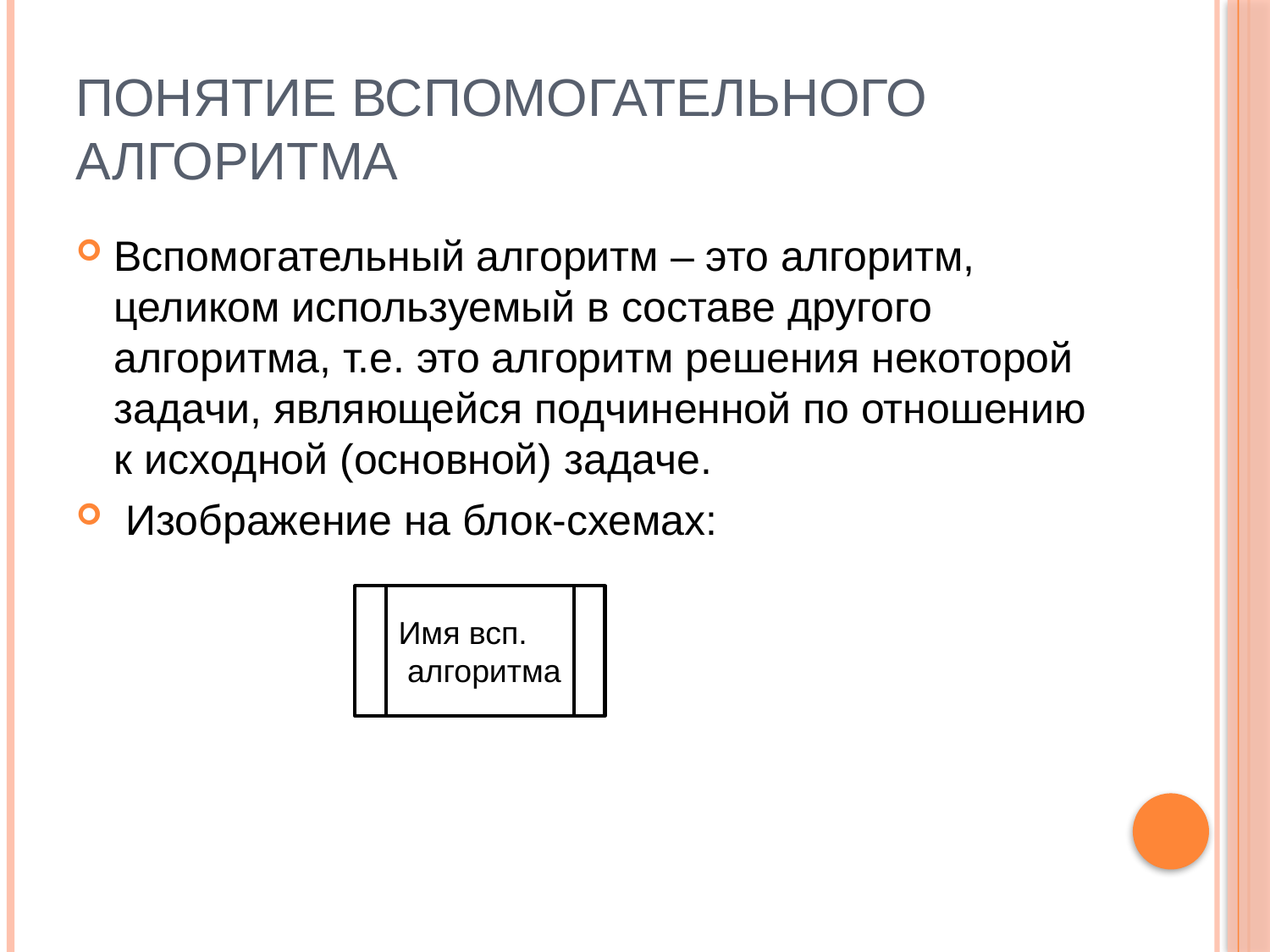

# Понятие вспомогательного алгоритма
Вспомогательный алгоритм – это алгоритм, целиком используемый в составе другого алгоритма, т.е. это алгоритм решения некоторой задачи, являющейся подчиненной по отношению к исходной (основной) задаче.
 Изображение на блок-схемах:

Имя всп.
 алгоритма